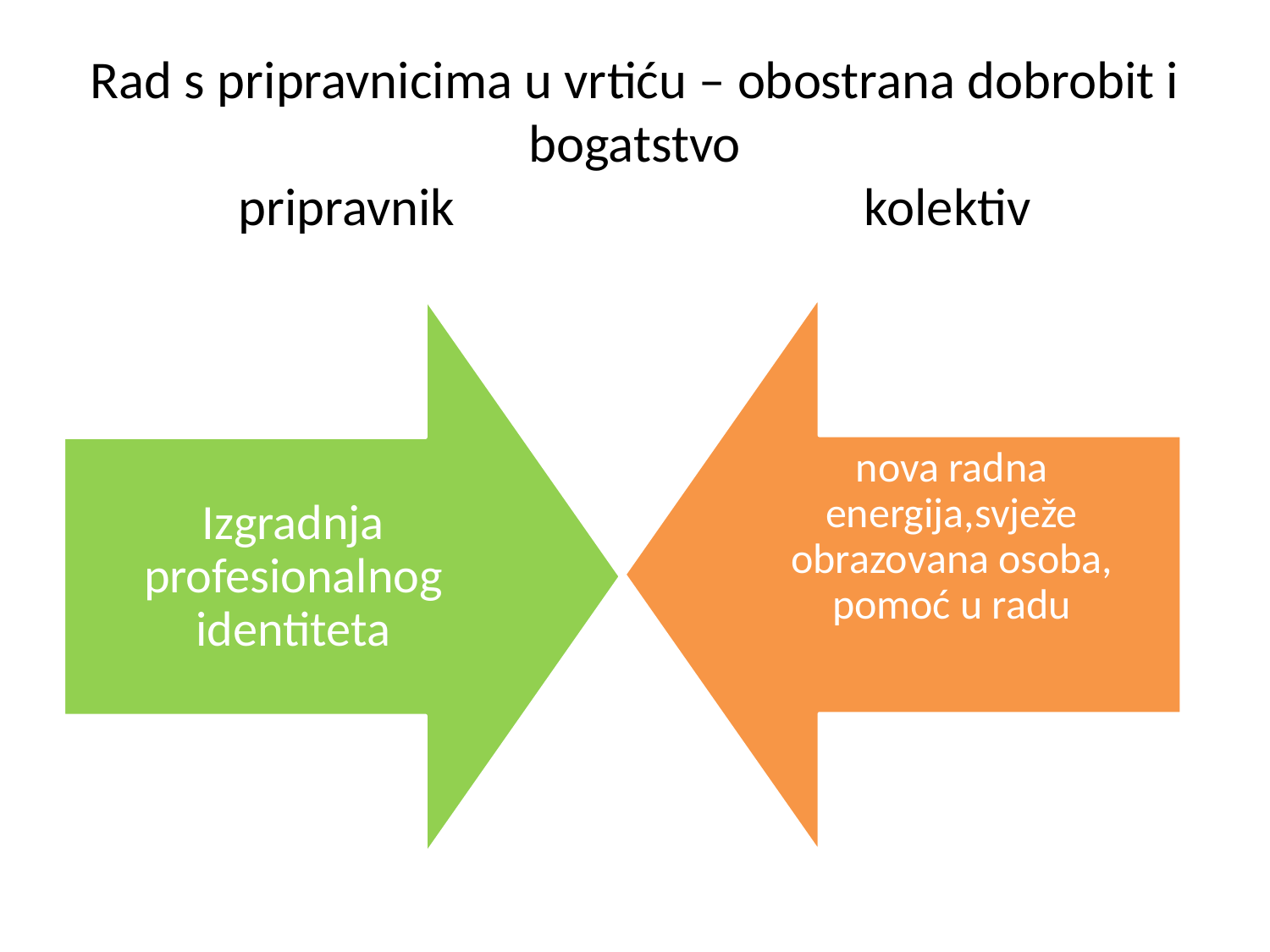

# Rad s pripravnicima u vrtiću – obostrana dobrobit i bogatstvo pripravnik                                  kolektiv
Izgradnja profesionalnog identiteta
nova radna energija,svježe obrazovana osoba, pomoć u radu